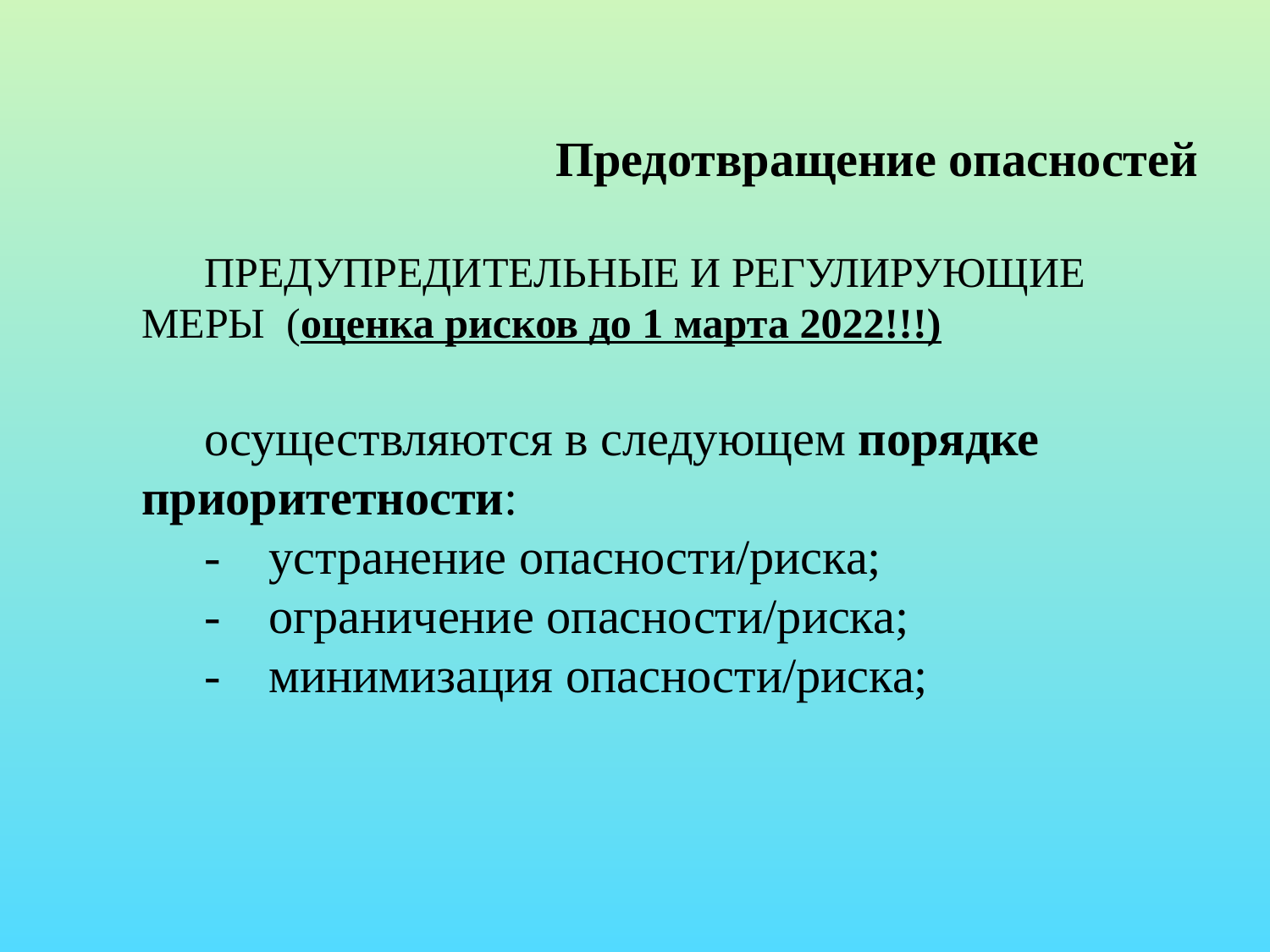

Предотвращение опасностей

ПРЕДУПРЕДИТЕЛЬНЫЕ И РЕГУЛИРУЮЩИЕ МЕРЫ  (оценка рисков до 1 марта 2022!!!)

осуществляются в следующем порядке приоритетности:
-	устранение опасности/риска;
-	ограничение опасности/риска;
-	минимизация опасности/риска;